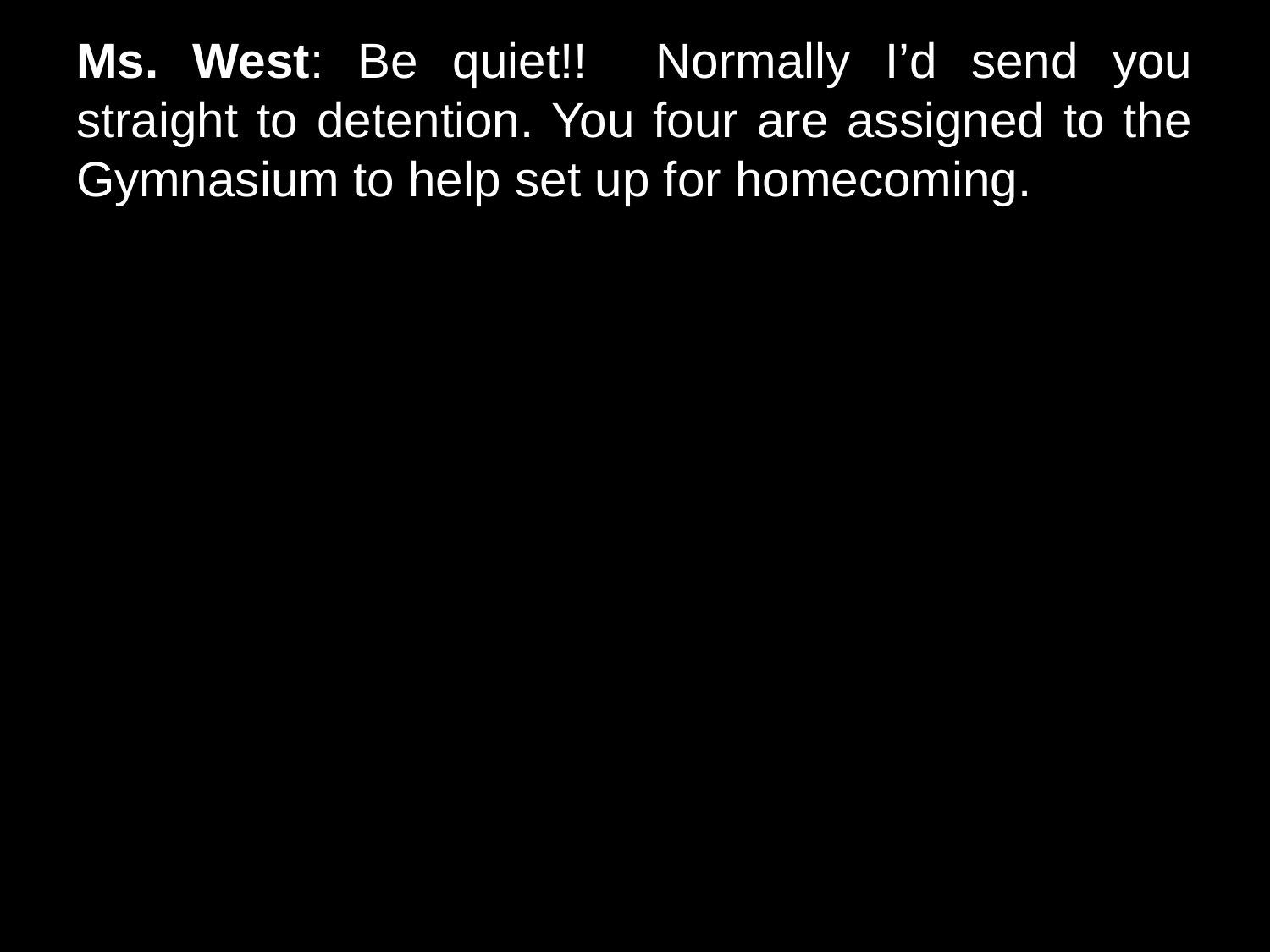

# Ms. West: Be quiet!!  Normally I’d send you straight to detention. You four are assigned to the Gymnasium to help set up for homecoming.